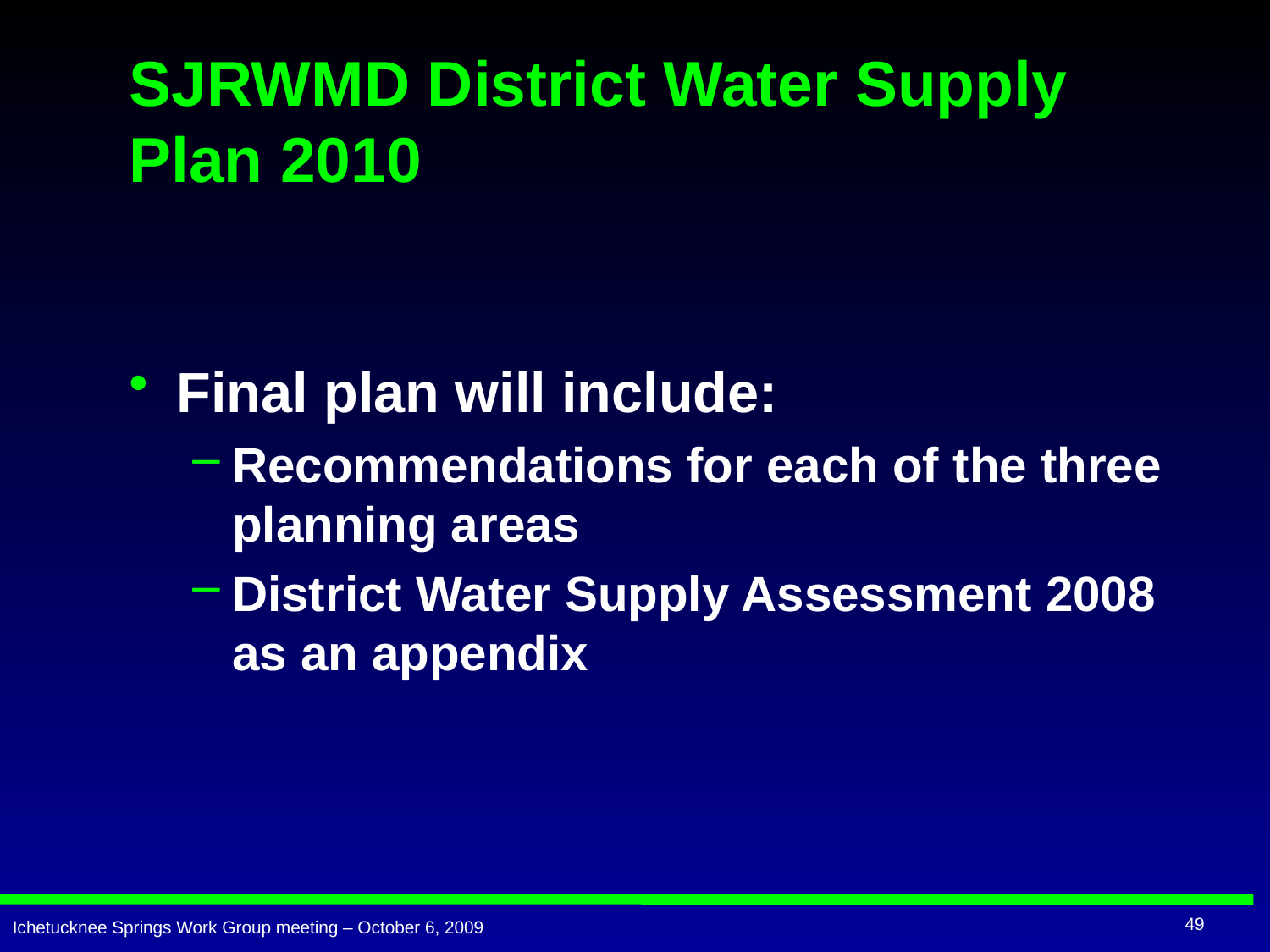

# SJRWMD District Water Supply Plan 2010
Final plan will include:
Recommendations for each of the three planning areas
District Water Supply Assessment 2008 as an appendix
49
Ichetucknee Springs Work Group meeting – October 6, 2009